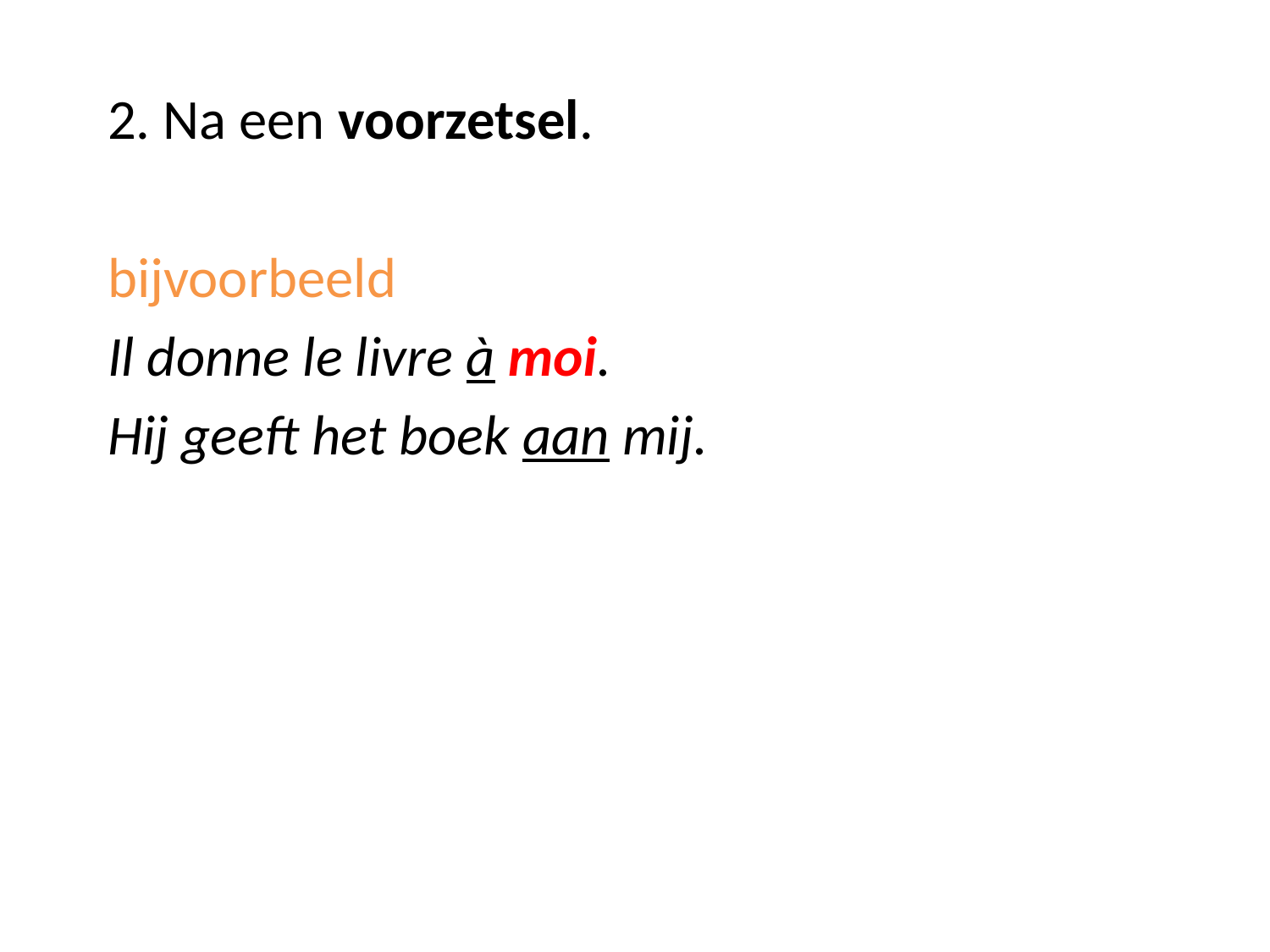

2. Na een voorzetsel.

bijvoorbeeld
Il donne le livre à moi.
Hij geeft het boek aan mij.